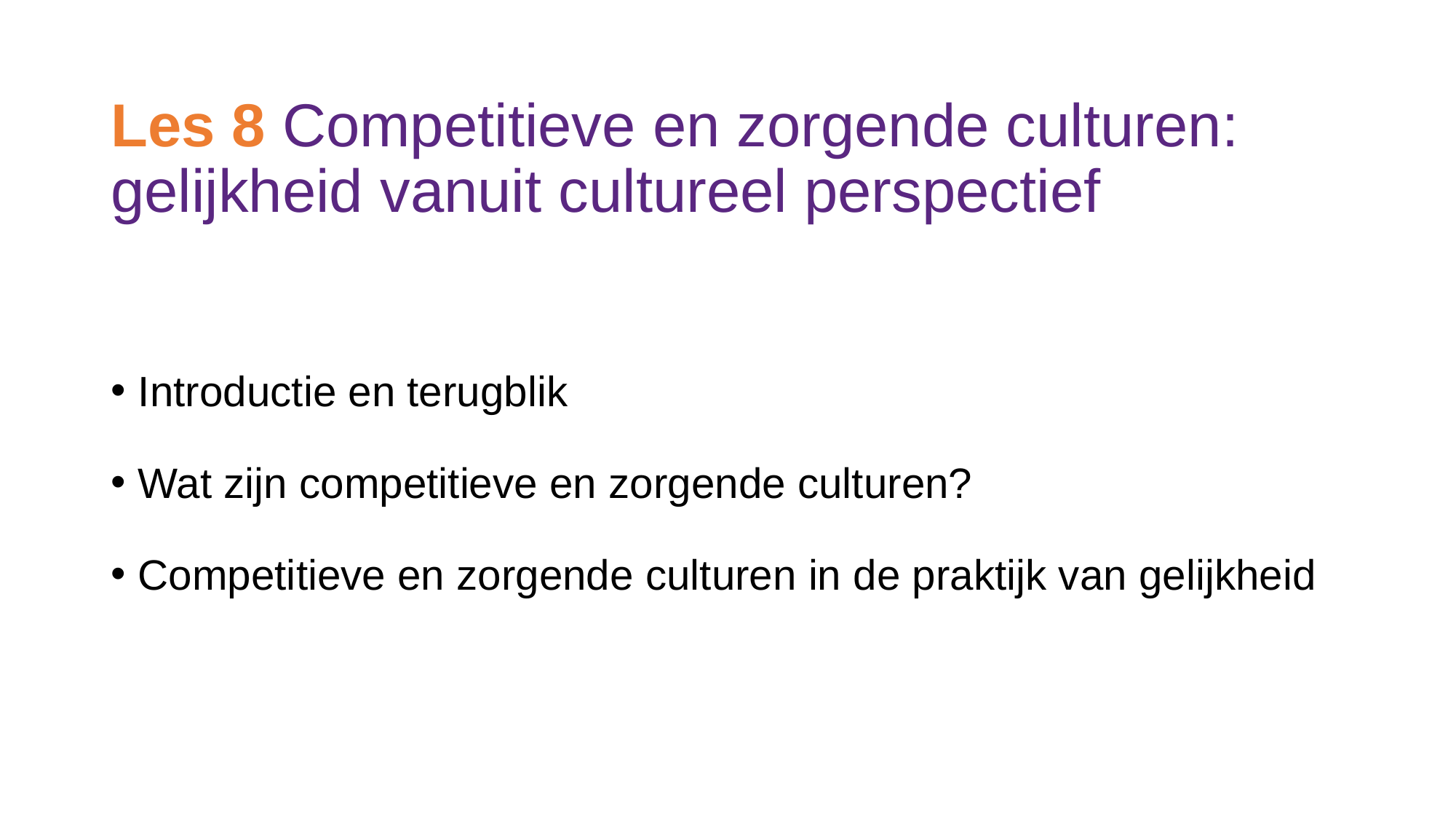

# Les 8 Competitieve en zorgende culturen: gelijkheid vanuit cultureel perspectief
Introductie en terugblik
Wat zijn competitieve en zorgende culturen?
Competitieve en zorgende culturen in de praktijk van gelijkheid